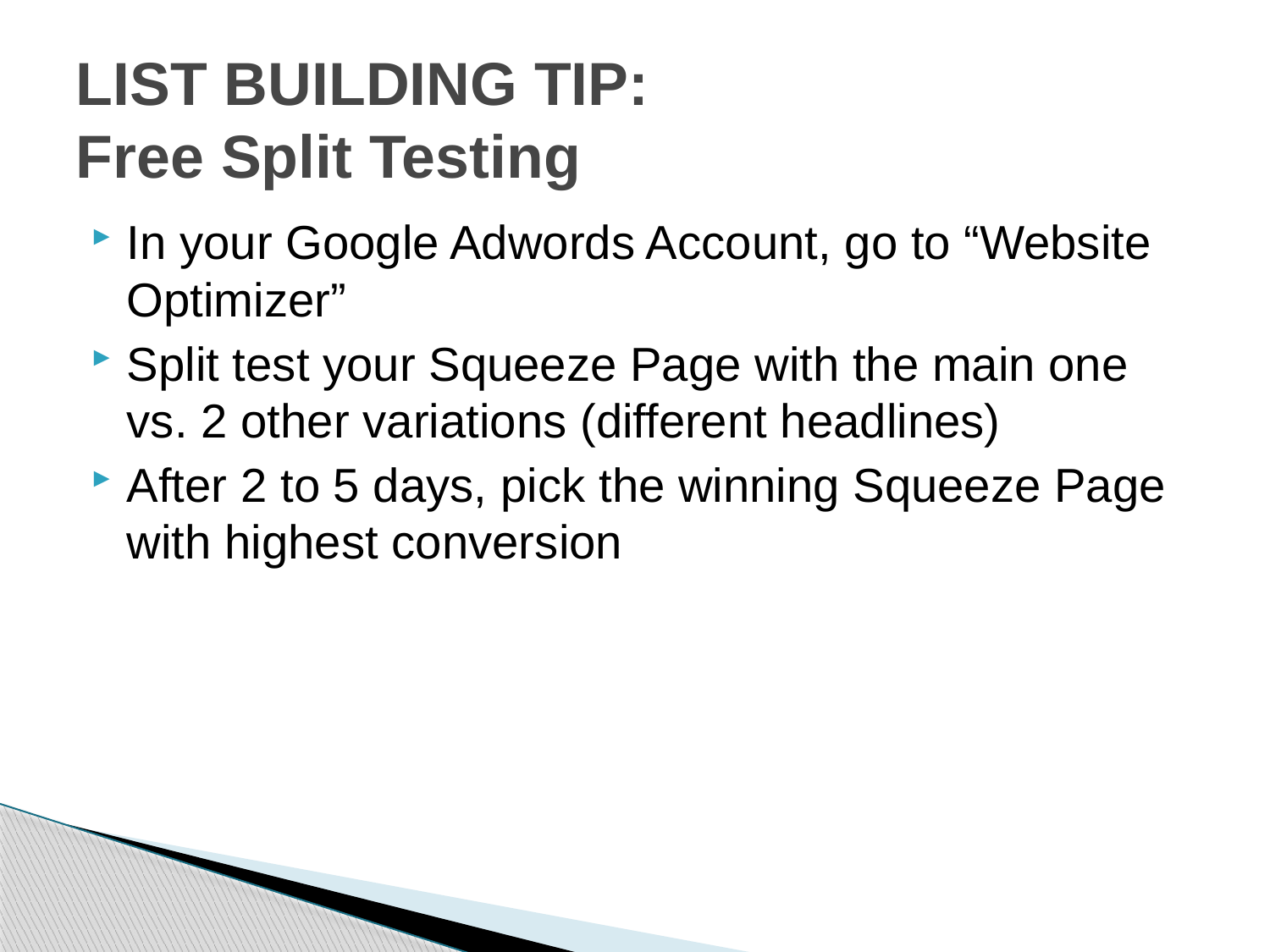

# LIST BUILDING TIP: Free Split Testing
In your Google Adwords Account, go to “Website Optimizer”
Split test your Squeeze Page with the main one vs. 2 other variations (different headlines)
After 2 to 5 days, pick the winning Squeeze Page with highest conversion